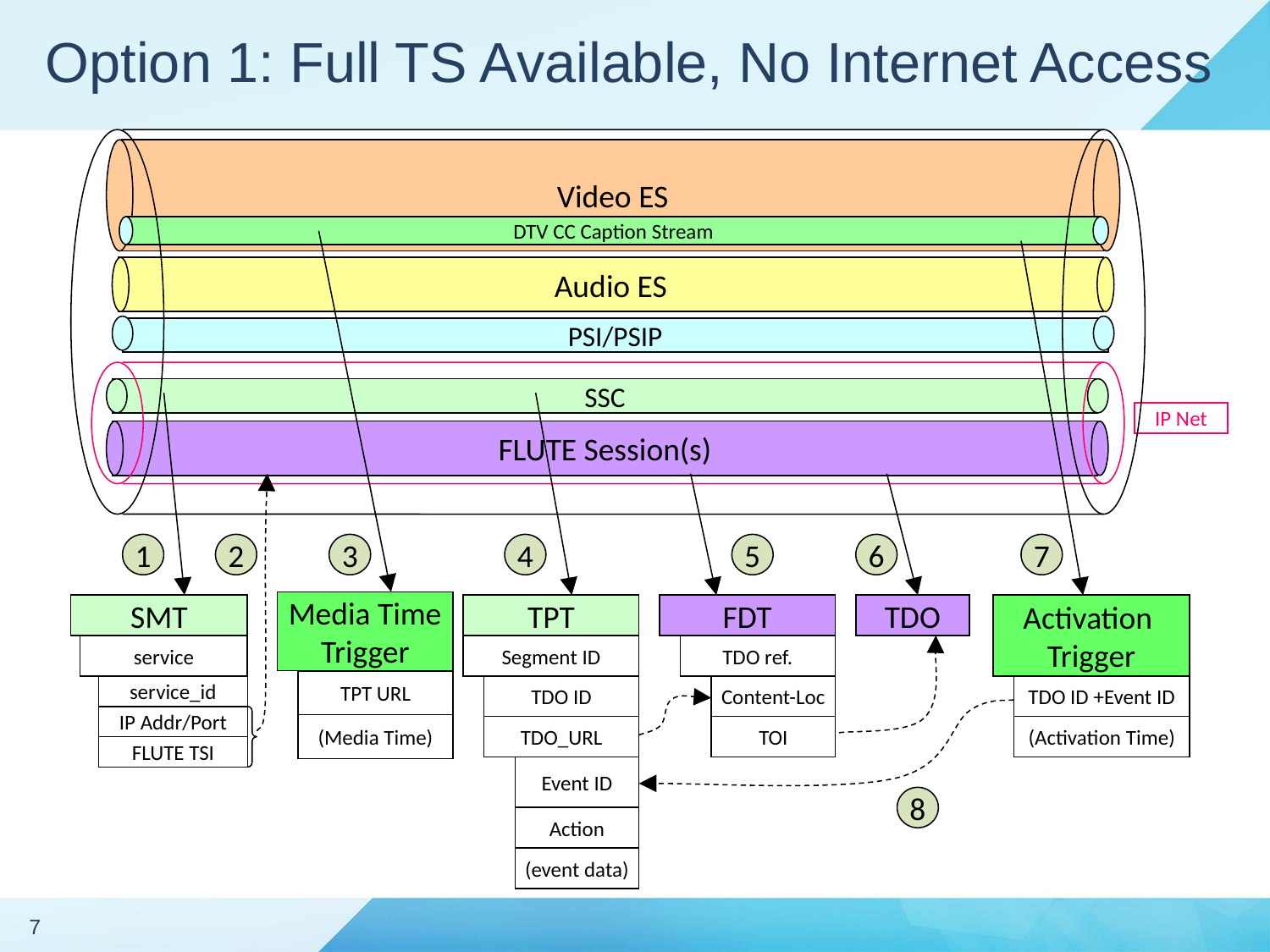

Option 1: Full TS Available, No Internet Access

Video ES

DTV CC Caption Stream

Audio ES

PSI/PSIP

SSC

IP Net

FLUTE Session(s)

1
2
3
4
5
6
7
Media Time
Trigger
SMT
service
service_id
IP Addr/Port

FLUTE TSI
TPT
Segment ID
TDO ID
TDO_URL
7
Event ID
Action
(event data)
FDT
TDO ref.
Content-Loc
TOI
TDO
Activation
Trigger
TDO ID +Event ID
(Activation Time)

TPT URL

(Media Time)
8
7